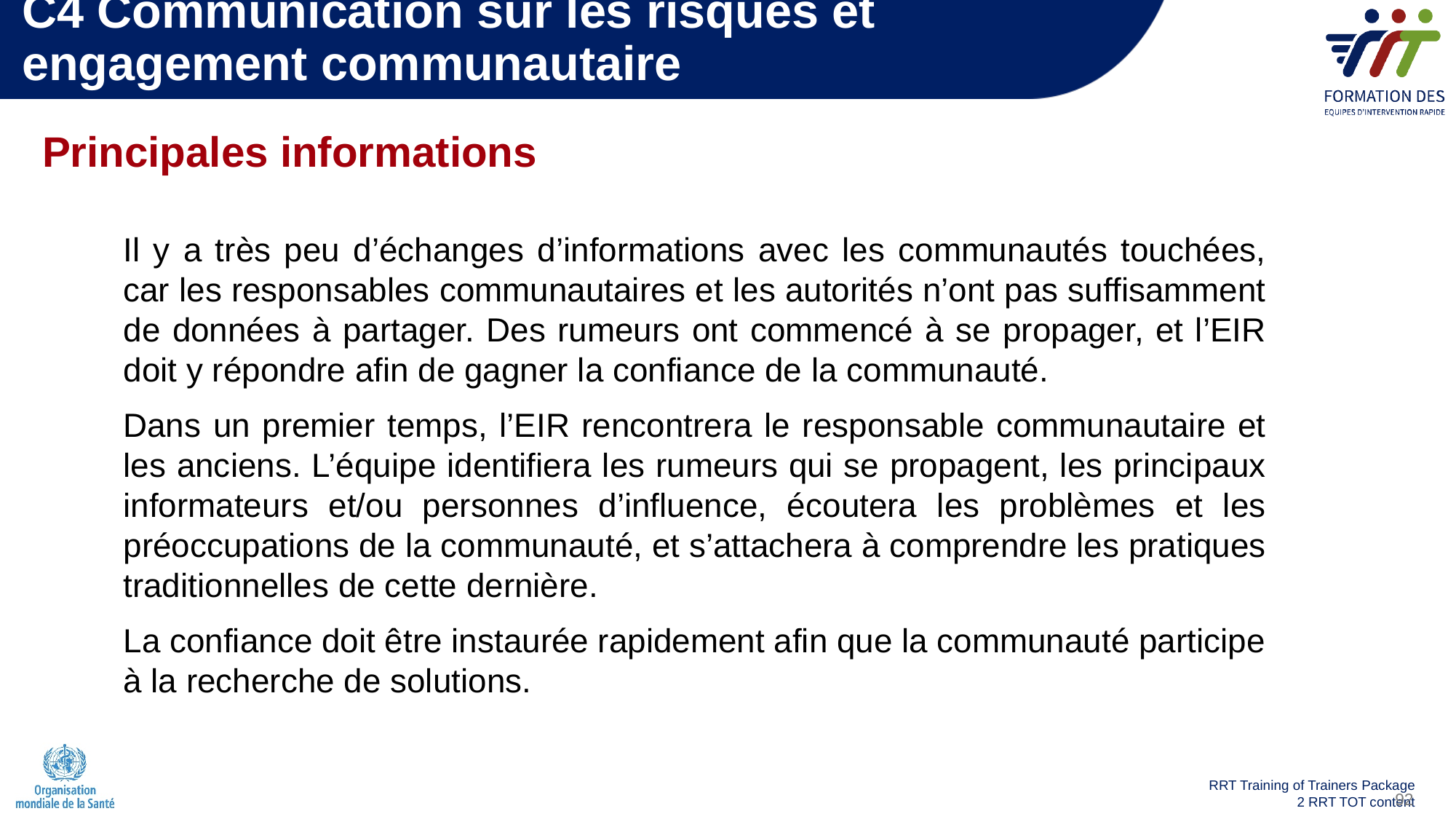

# C4 Communication sur les risques et engagement communautaire
Principales informations
Il y a très peu d’échanges d’informations avec les communautés touchées, car les responsables communautaires et les autorités n’ont pas suffisamment de données à partager. Des rumeurs ont commencé à se propager, et l’EIR doit y répondre afin de gagner la confiance de la communauté.
Dans un premier temps, l’EIR rencontrera le responsable communautaire et les anciens. L’équipe identifiera les rumeurs qui se propagent, les principaux informateurs et/ou personnes d’influence, écoutera les problèmes et les préoccupations de la communauté, et s’attachera à comprendre les pratiques traditionnelles de cette dernière.
La confiance doit être instaurée rapidement afin que la communauté participe à la recherche de solutions.